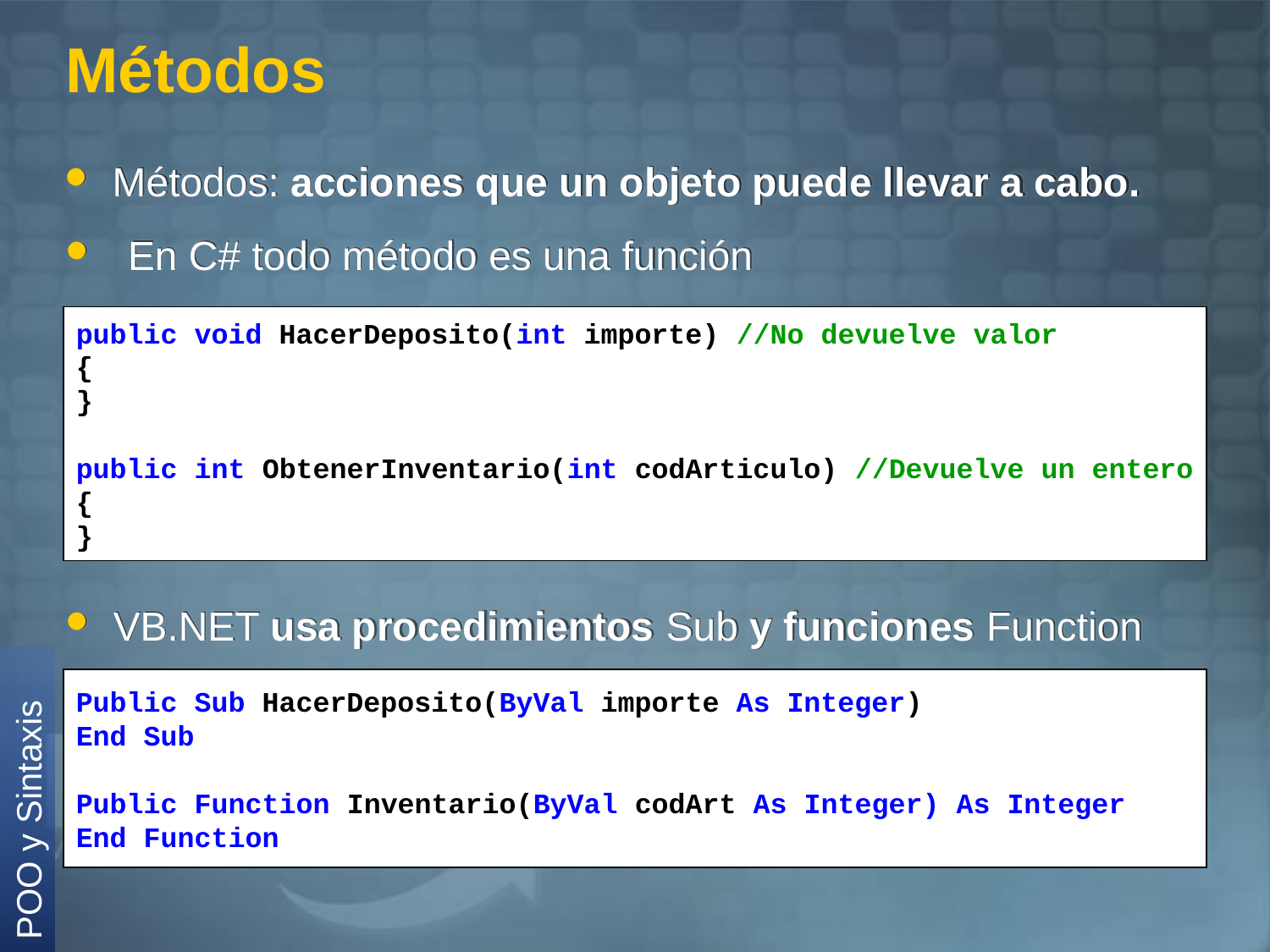

# Métodos
Métodos: acciones que un objeto puede llevar a cabo.
En C# todo método es una función
public void HacerDeposito(int importe) //No devuelve valor
{
}

public int ObtenerInventario(int codArticulo) //Devuelve un entero
{
}
VB.NET usa procedimientos Sub y funciones Function
Public Sub HacerDeposito(ByVal importe As Integer)
End Sub

Public Function Inventario(ByVal codArt As Integer) As Integer
End Function
POO y Sintaxis